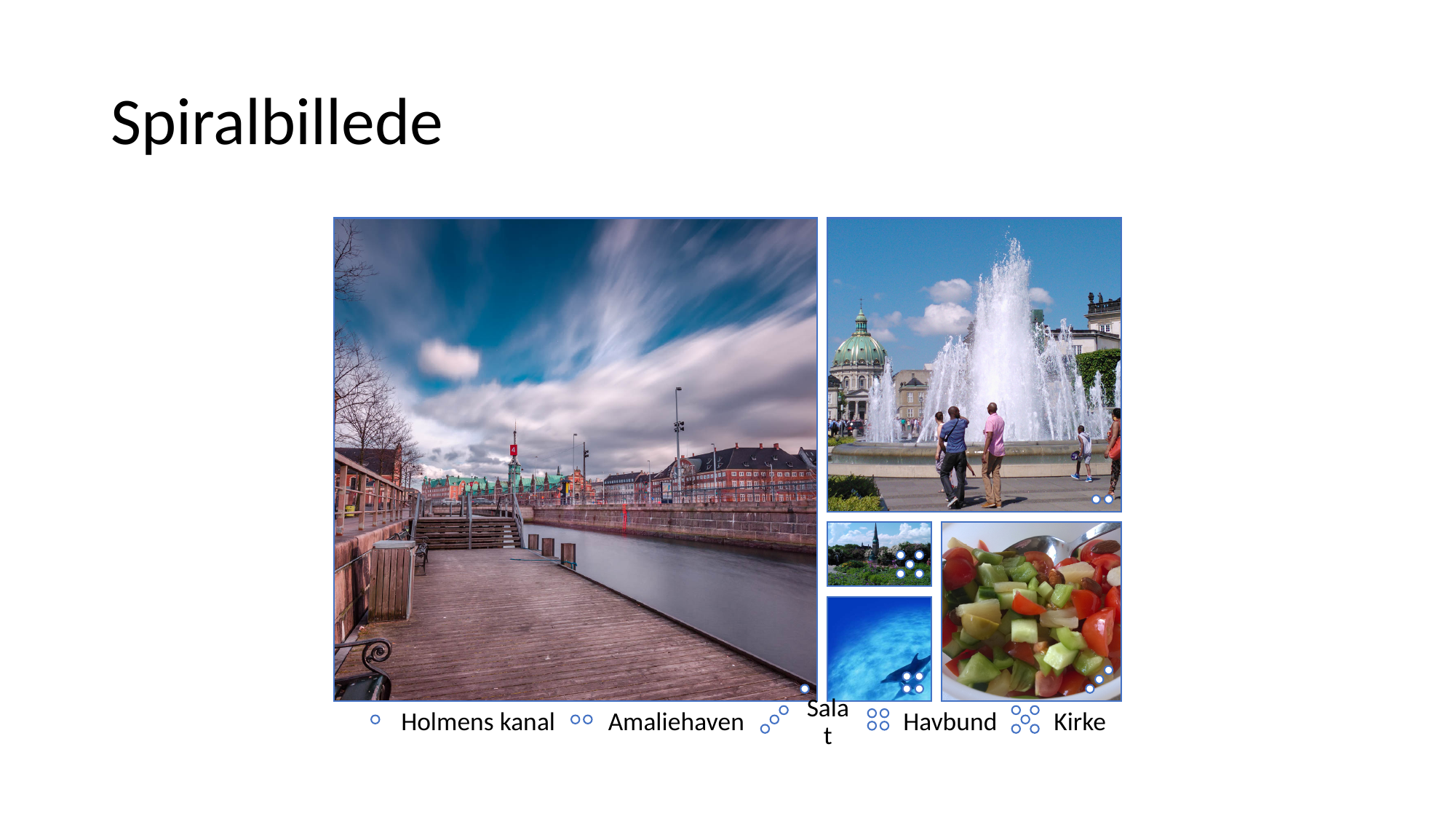

# Spiralbillede
 Holmens kanal
Amaliehaven
Salat
Havbund
Kirke